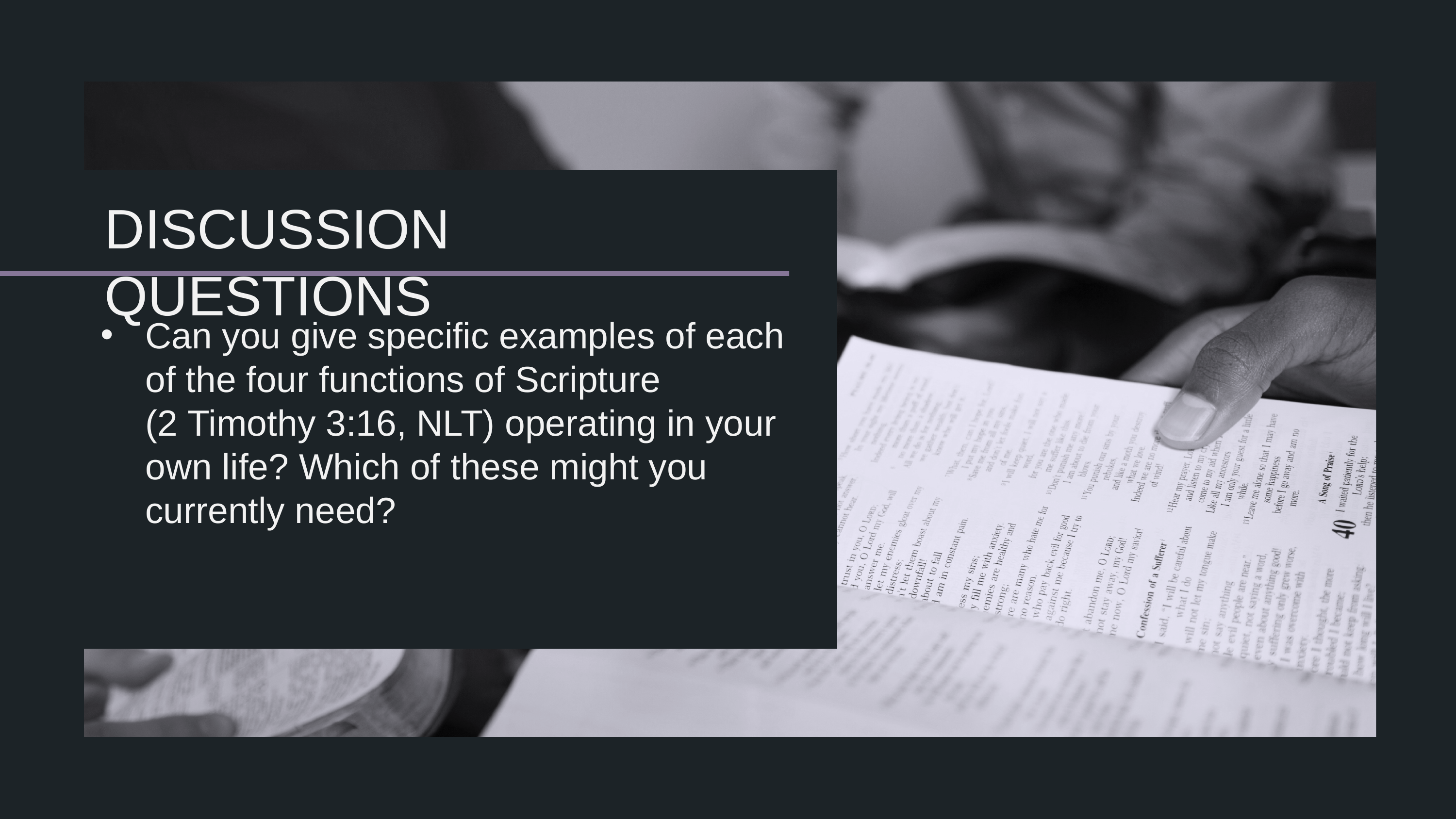

Can you give specific examples of each of the four functions of Scripture (2 Timothy 3:16, NLT) operating in your own life? Which of these might you currently need?